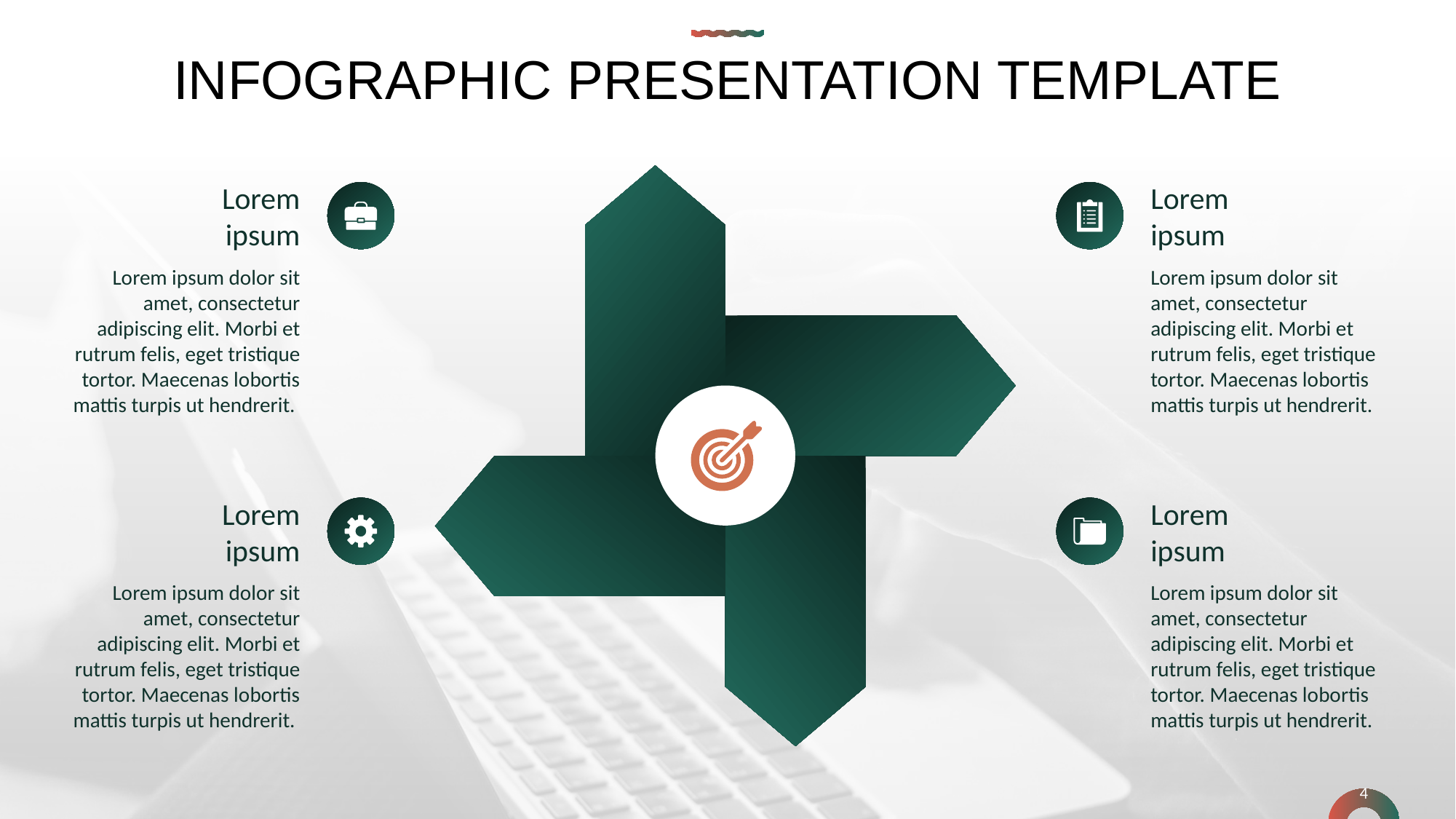

# INFOGRAPHIC PRESENTATION TEMPLATE

Lorem
ipsum
Lorem ipsum dolor sit amet, consectetur adipiscing elit. Morbi et rutrum felis, eget tristique tortor. Maecenas lobortis mattis turpis ut hendrerit.
Lorem
ipsum
Lorem ipsum dolor sit amet, consectetur adipiscing elit. Morbi et rutrum felis, eget tristique tortor. Maecenas lobortis mattis turpis ut hendrerit.
Lorem
ipsum
Lorem ipsum dolor sit amet, consectetur adipiscing elit. Morbi et rutrum felis, eget tristique tortor. Maecenas lobortis mattis turpis ut hendrerit.

Lorem
ipsum
Lorem ipsum dolor sit amet, consectetur adipiscing elit. Morbi et rutrum felis, eget tristique tortor. Maecenas lobortis mattis turpis ut hendrerit.

4